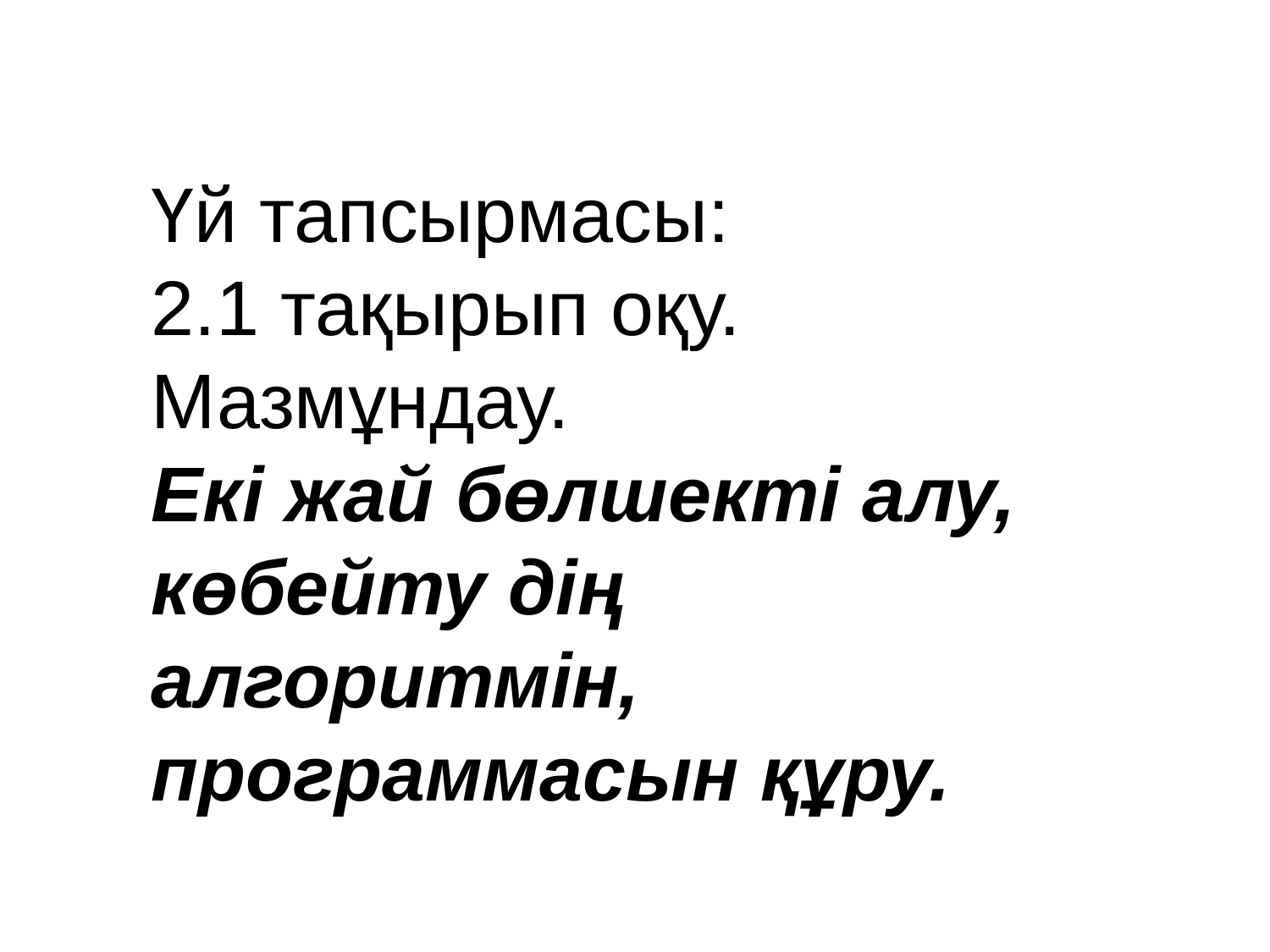

Үй тапсырмасы:
2.1 тақырып оқу. Мазмұндау.
Екі жай бөлшекті алу, көбейту дің алгоритмін, программасын құру.